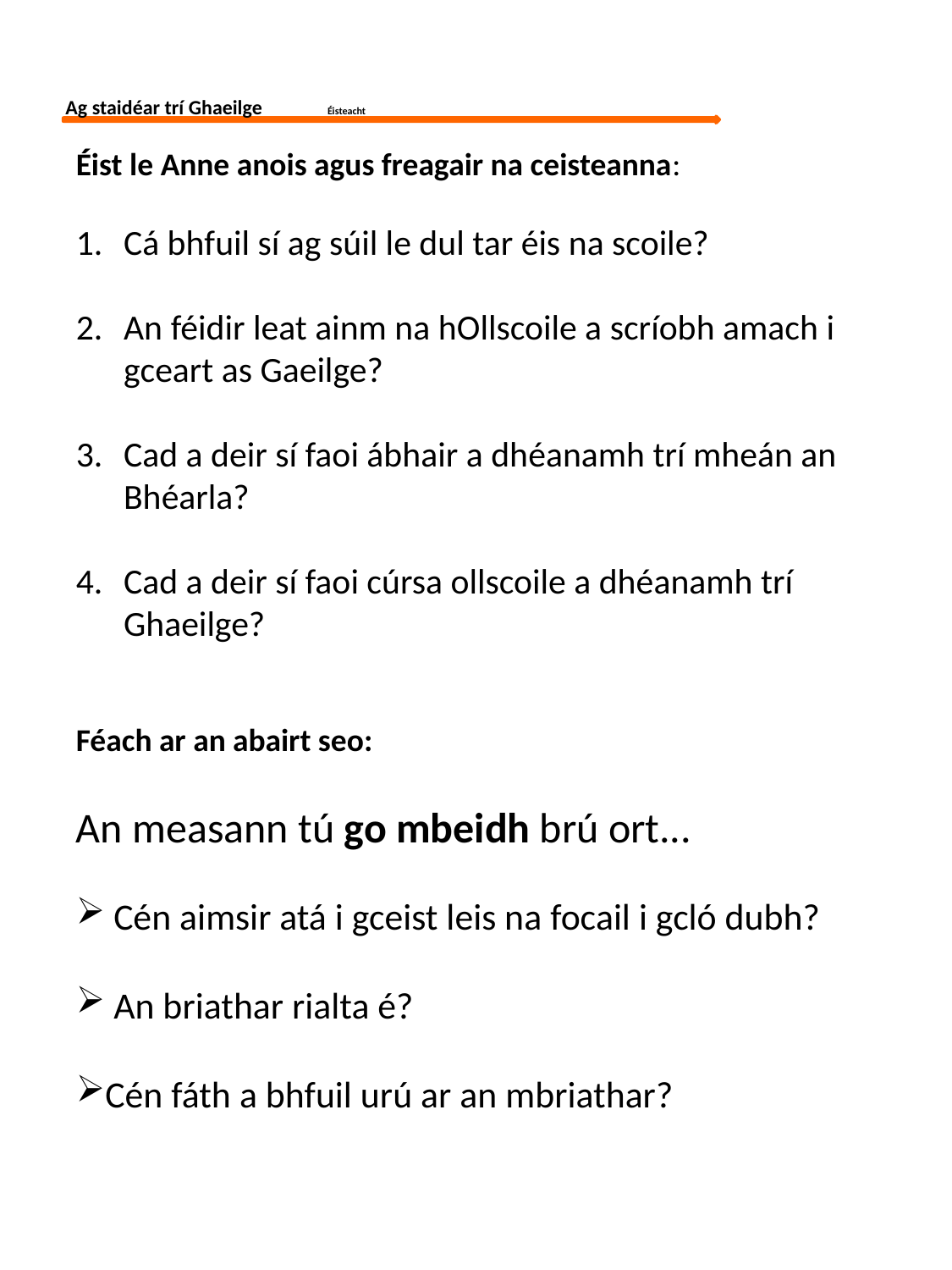

Ag staidéar trí Ghaeilge              Éisteacht

Éist le Anne anois agus freagair na ceisteanna:

Cá bhfuil sí ag súil le dul tar éis na scoile?

An féidir leat ainm na hOllscoile a scríobh amach i gceart as Gaeilge?

Cad a deir sí faoi ábhair a dhéanamh trí mheán an Bhéarla?

Cad a deir sí faoi cúrsa ollscoile a dhéanamh trí Ghaeilge?

Féach ar an abairt seo:

An measann tú go mbeidh brú ort...

 Cén aimsir atá i gceist leis na focail i gcló dubh?

 An briathar rialta é?

Cén fáth a bhfuil urú ar an mbriathar?